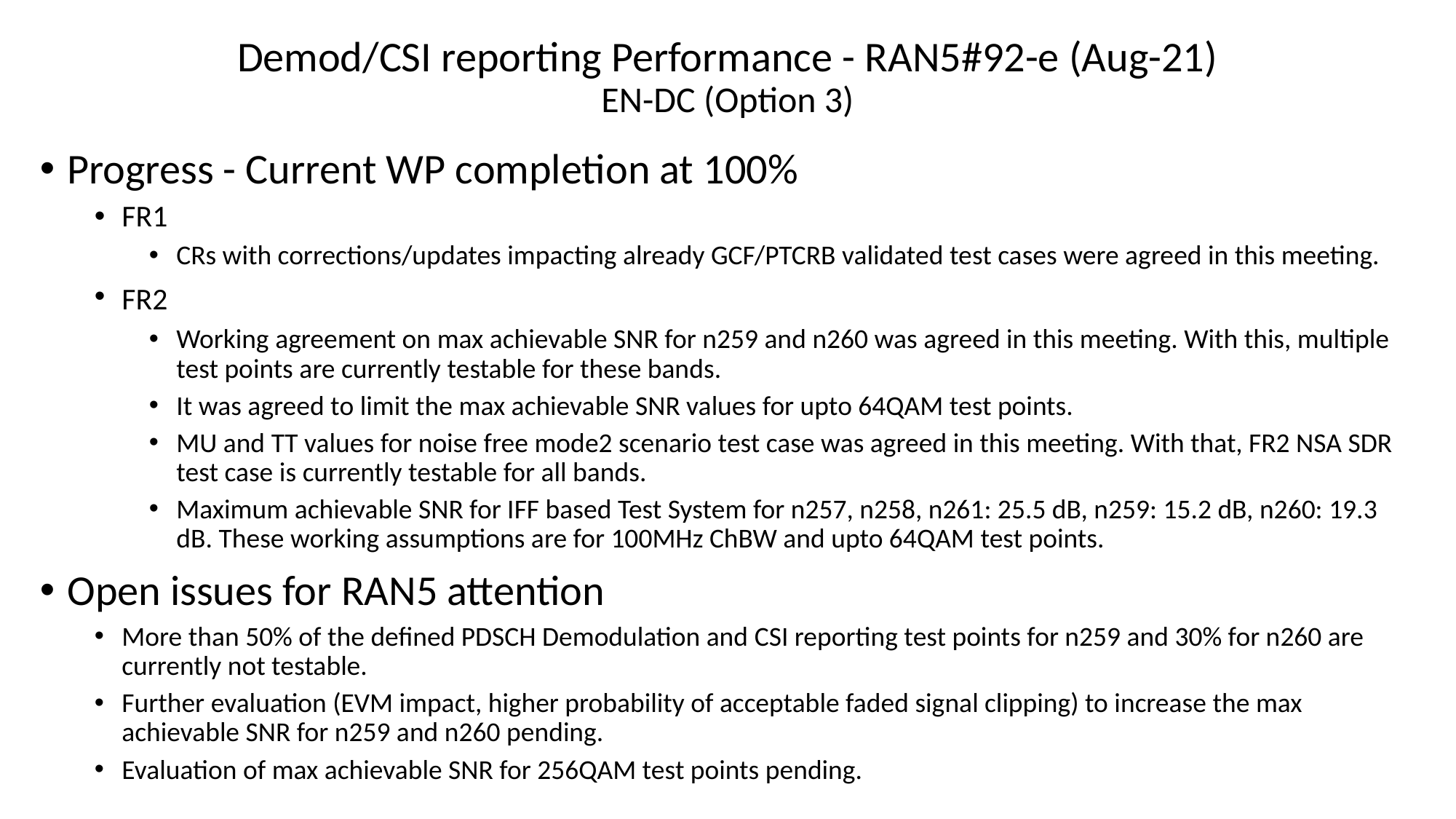

# Demod/CSI reporting Performance - RAN5#92-e (Aug-21) EN-DC (Option 3)
Progress - Current WP completion at 100%
FR1
CRs with corrections/updates impacting already GCF/PTCRB validated test cases were agreed in this meeting.
FR2
Working agreement on max achievable SNR for n259 and n260 was agreed in this meeting. With this, multiple test points are currently testable for these bands.
It was agreed to limit the max achievable SNR values for upto 64QAM test points.
MU and TT values for noise free mode2 scenario test case was agreed in this meeting. With that, FR2 NSA SDR test case is currently testable for all bands.
Maximum achievable SNR for IFF based Test System for n257, n258, n261: 25.5 dB, n259: 15.2 dB, n260: 19.3 dB. These working assumptions are for 100MHz ChBW and upto 64QAM test points.
Open issues for RAN5 attention
More than 50% of the defined PDSCH Demodulation and CSI reporting test points for n259 and 30% for n260 are currently not testable.
Further evaluation (EVM impact, higher probability of acceptable faded signal clipping) to increase the max achievable SNR for n259 and n260 pending.
Evaluation of max achievable SNR for 256QAM test points pending.